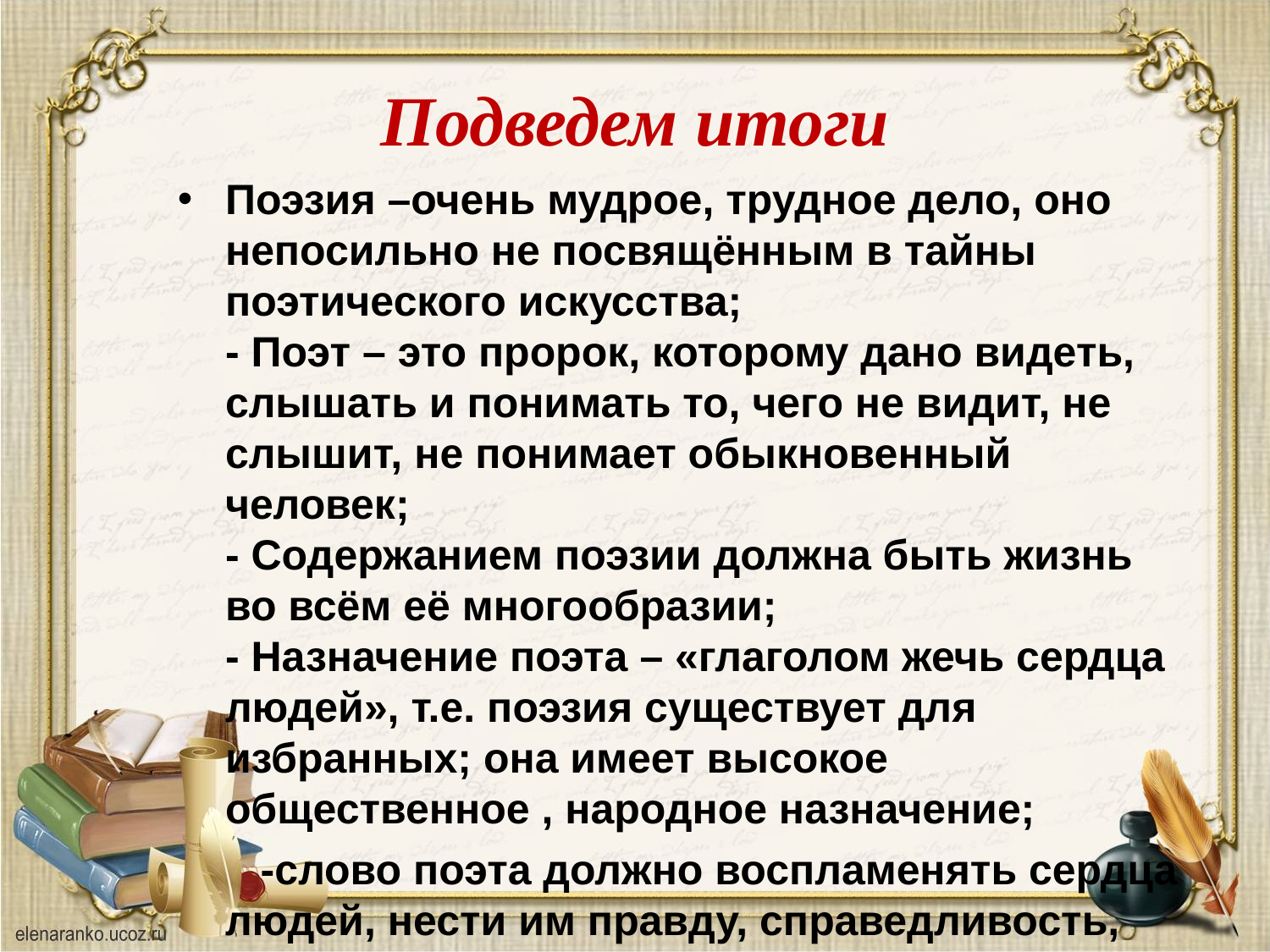

# Подведем итоги
Поэзия –очень мудрое, трудное дело, оно непосильно не посвящённым в тайны поэтического искусства;
- Поэт – это пророк, которому дано видеть, слышать и понимать то, чего не видит, не слышит, не понимает обыкновенный человек;
- Содержанием поэзии должна быть жизнь во всём её многообразии;
- Назначение поэта – «глаголом жечь сердца людей», т.е. поэзия существует для избранных; она имеет высокое общественное , народное назначение;
       -слово поэта должно воспламенять сердца людей, нести им правду, справедливость, любовь.